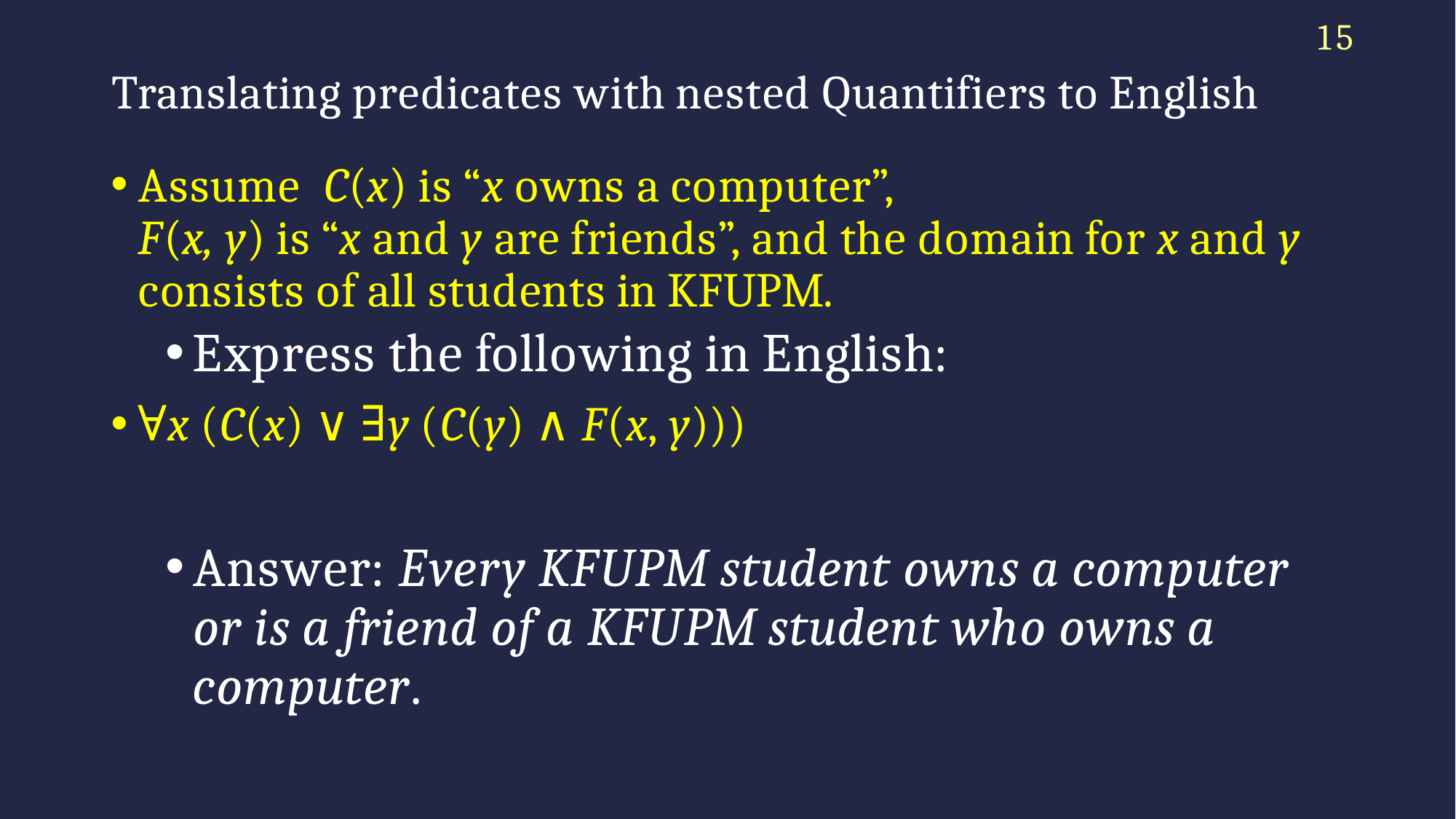

15
# Translating predicates with nested Quantifiers to English
Assume  C(x) is “x owns a computer”,
F(x, y) is “x and y are friends”, and the domain for x and y consists of all students in KFUPM.
Express the following in English:
∀x (C(x) ∨ ∃y (C(y) ∧ F(x, y)))

Answer: Every KFUPM student owns a computer or is a friend of a KFUPM student who owns a computer.